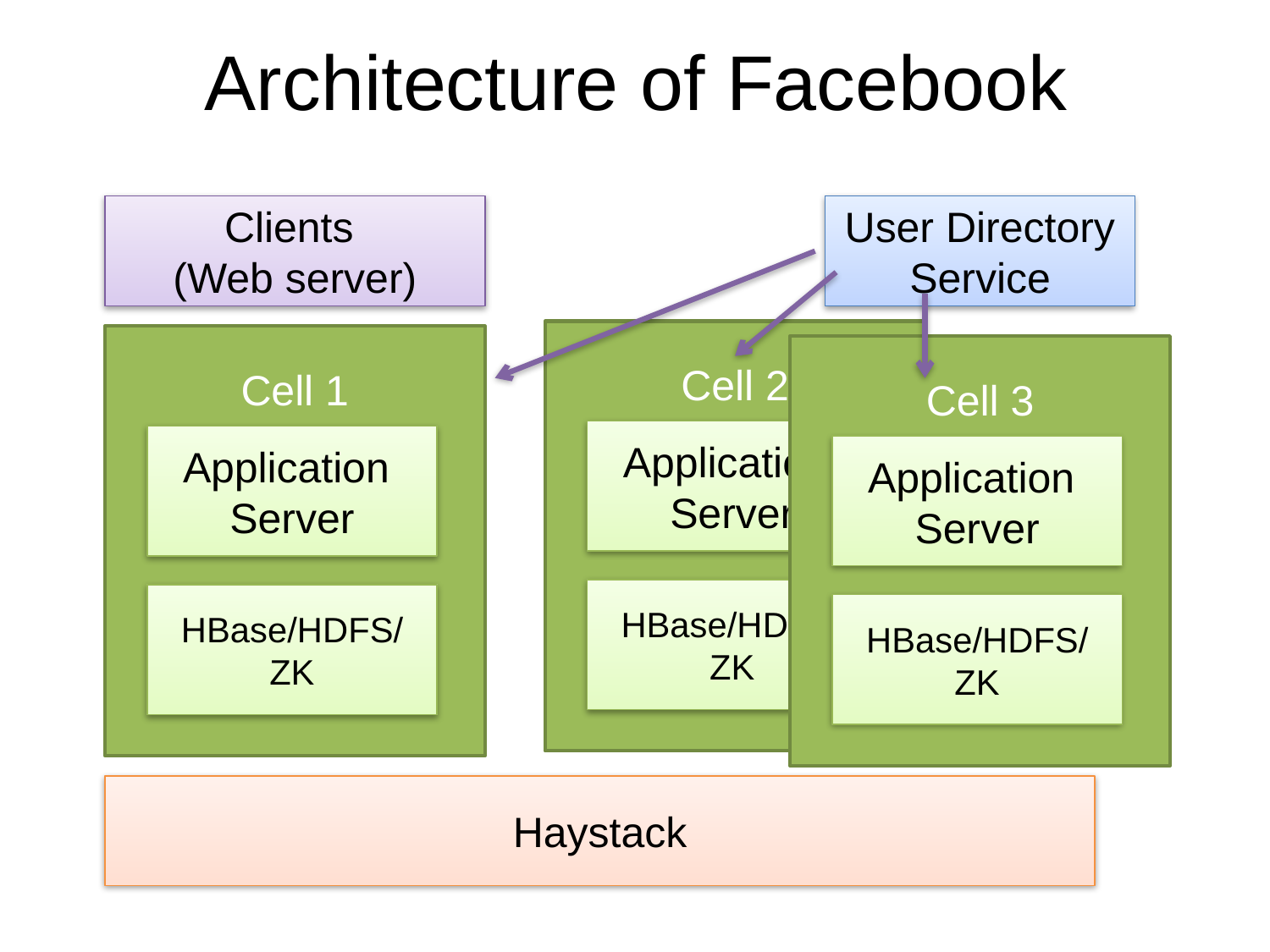

# Architecture of Facebook
Clients
(Web server)
User Directory Service
Cell 2

Application
Server
HBase/HDFS/ZK
Cell 1

Application
Server
HBase/HDFS/ZK
Cell 3

Application
Server
HBase/HDFS/ZK
Haystack